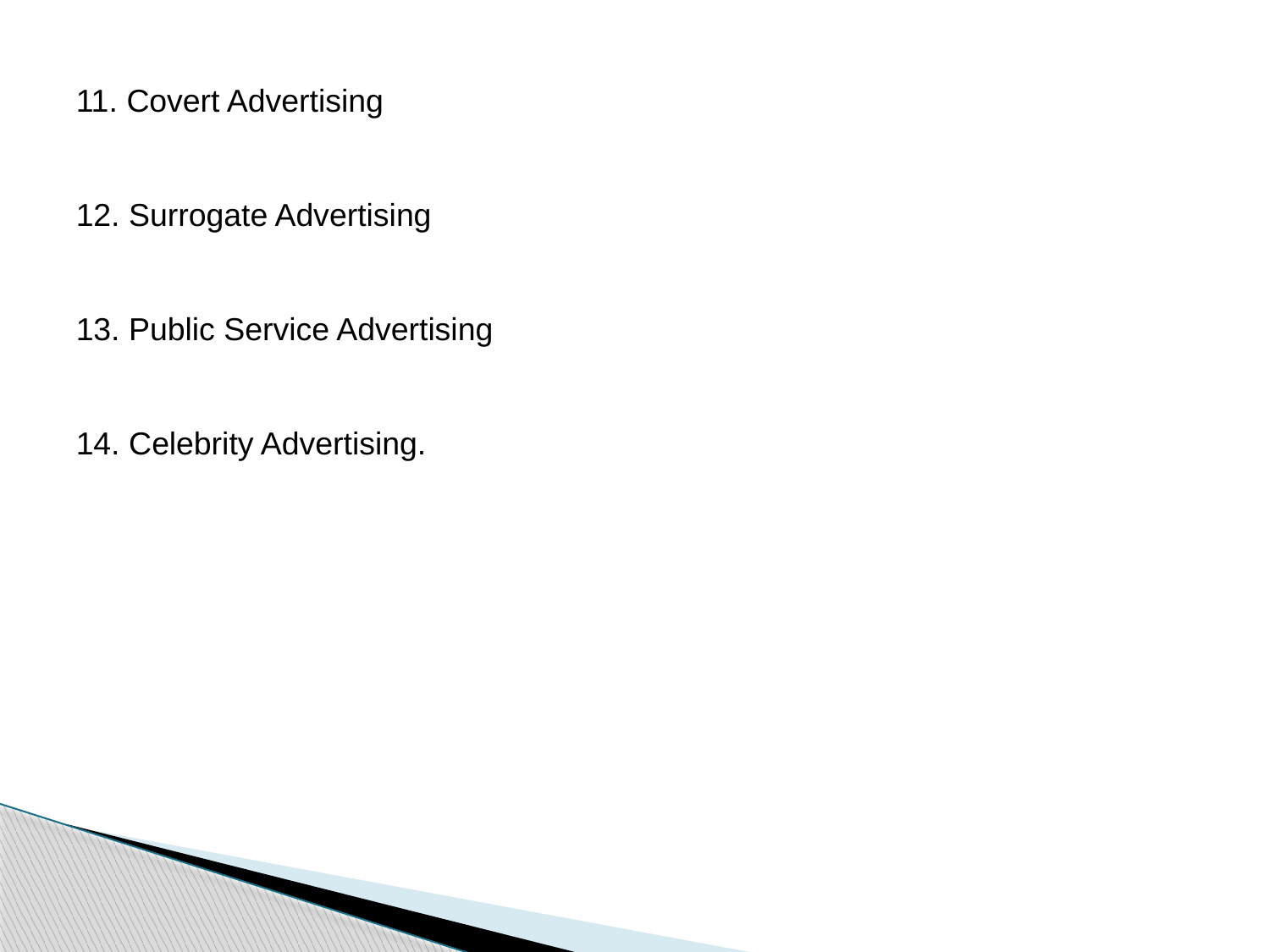

11. Covert Advertising

12. Surrogate Advertising

13. Public Service Advertising

14. Celebrity Advertising.